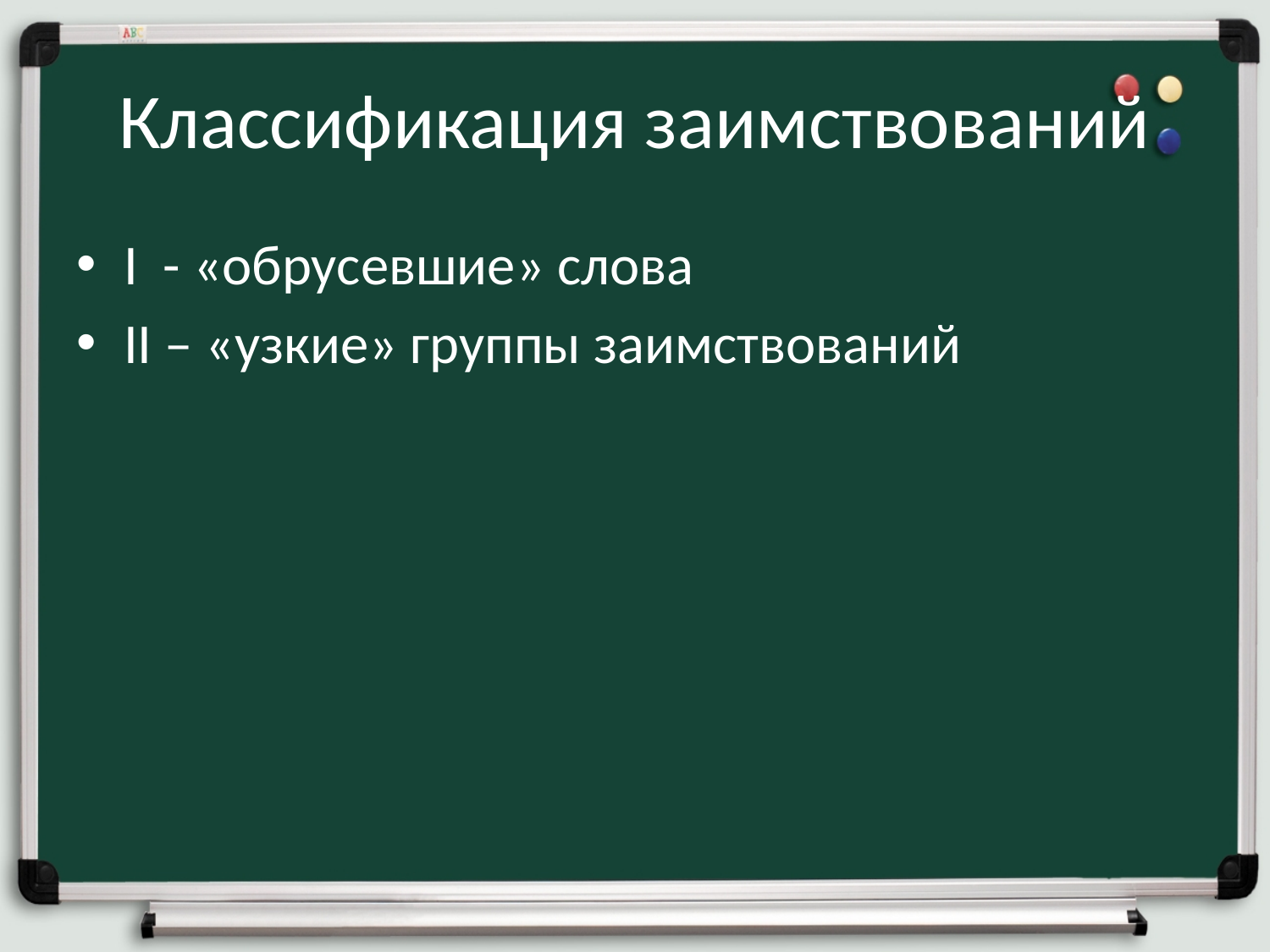

# Классификация заимствований
I  - «обрусевшие» слова
II – «узкие» группы заимствований